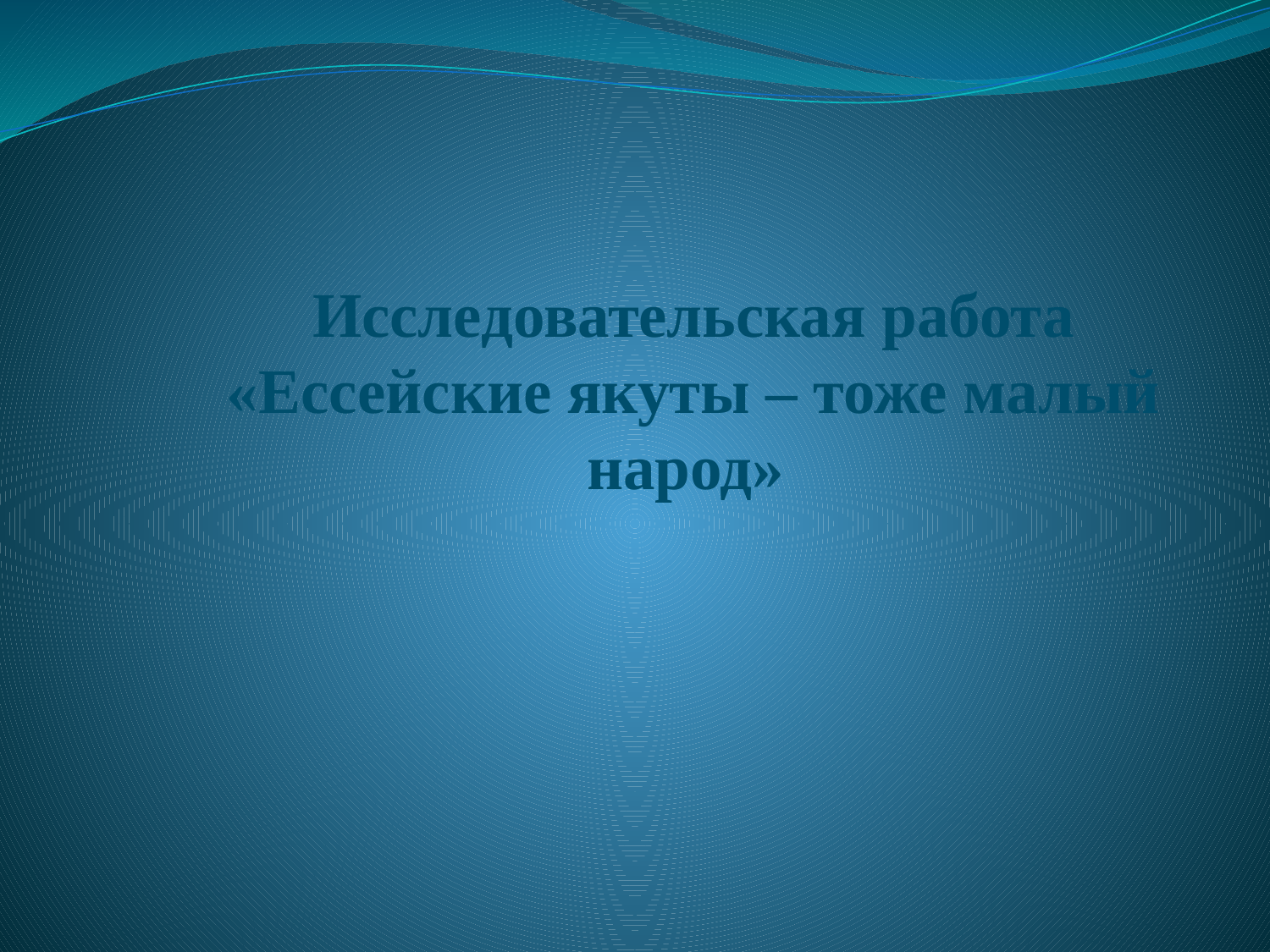

#
Исследовательская работа
«Ессейские якуты – тоже малый народ»